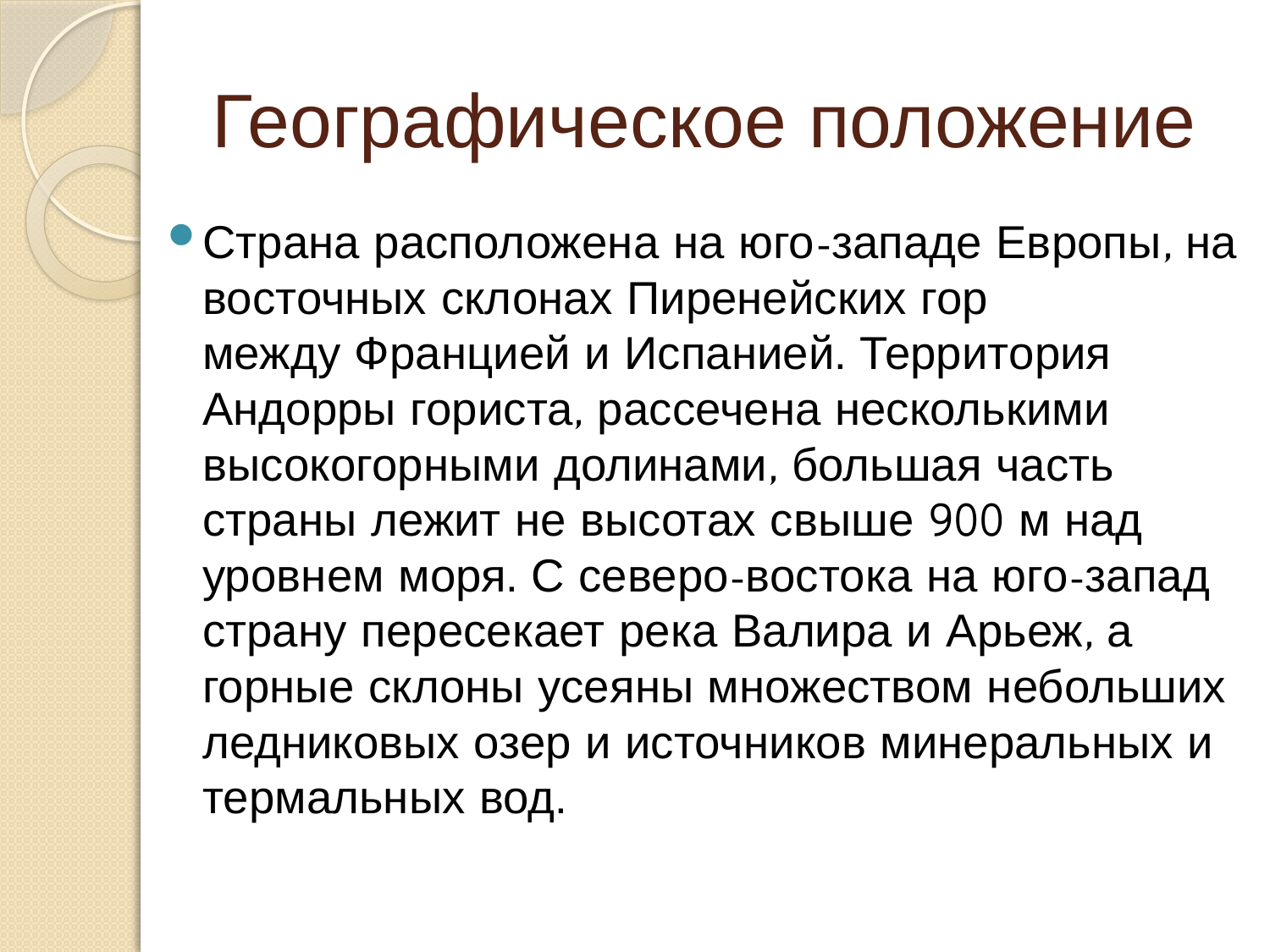

# Географическое положение
Страна расположена на юго-западе Европы, на восточных склонах Пиренейских гор между Францией и Испанией. Территория Андорры гориста, рассечена несколькими высокогорными долинами, большая часть страны лежит не высотах свыше 900 м над уровнем моря. С северо-востока на юго-запад страну пересекает река Валира и Арьеж, а горные склоны усеяны множеством небольших ледниковых озер и источников минеральных и термальных вод.